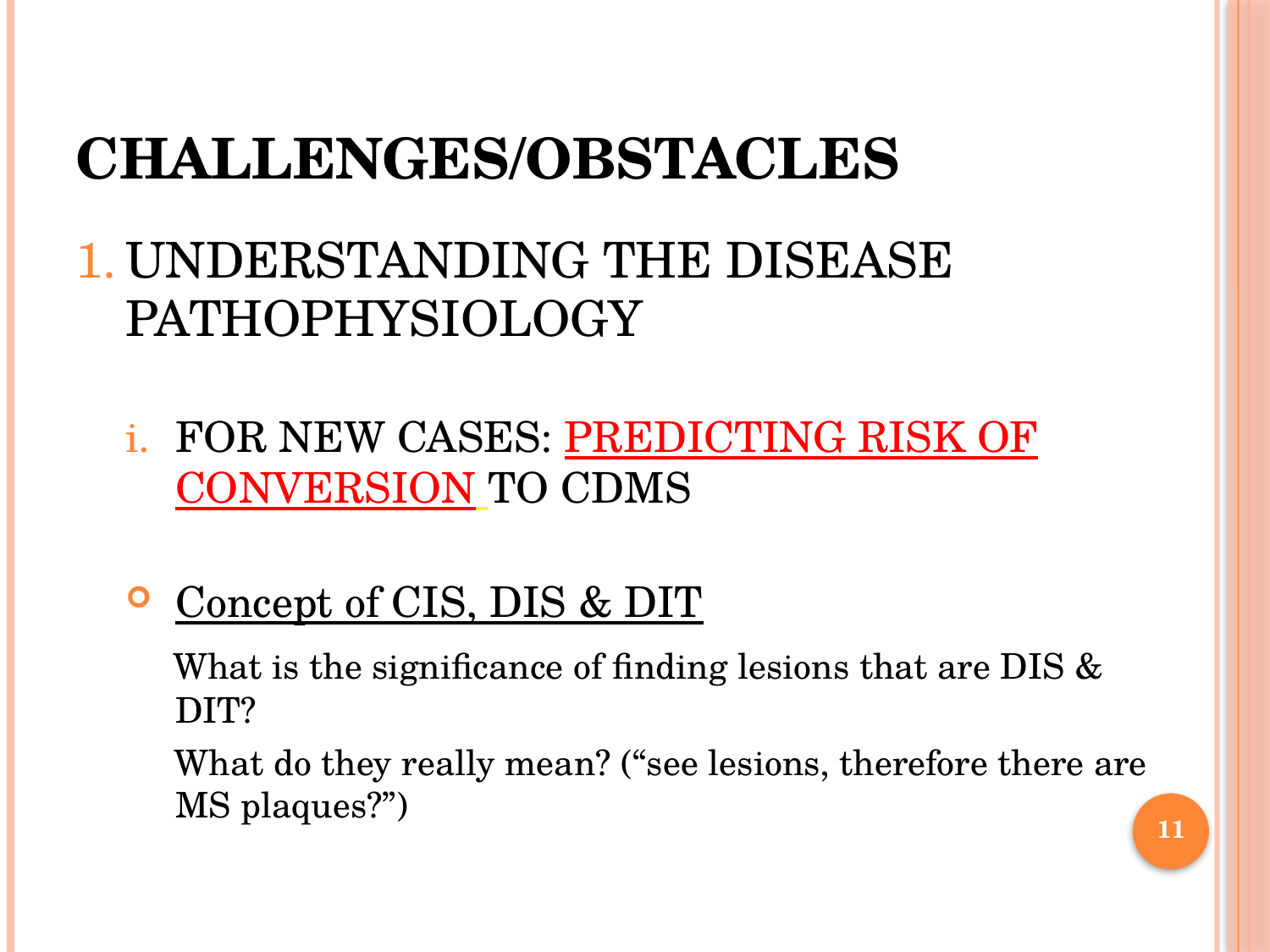

# Challenges/Obstacles
UNDERSTANDING THE DISEASE PATHOPHYSIOLOGY

FOR NEW CASES: PREDICTING RISK OF CONVERSION TO CDMS

Concept of CIS, DIS & DIT
    What is the significance of finding lesions that are DIS & DIT?
     What do they really mean? (“see lesions, therefore there are MS plaques?”)

11